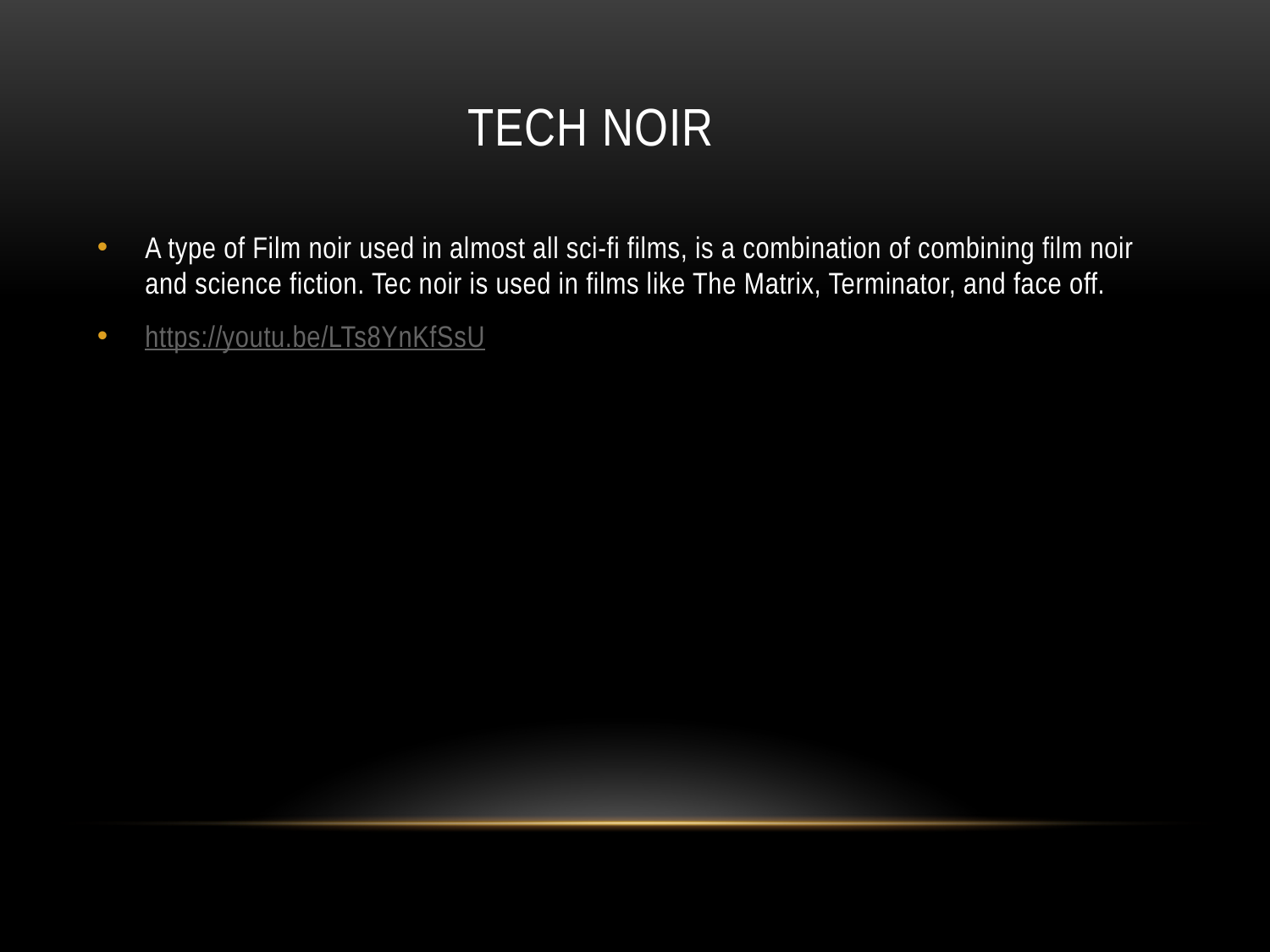

# Tech Noir
A type of Film noir used in almost all sci-fi films, is a combination of combining film noir and science fiction. Tec noir is used in films like The Matrix, Terminator, and face off.
https://youtu.be/LTs8YnKfSsU